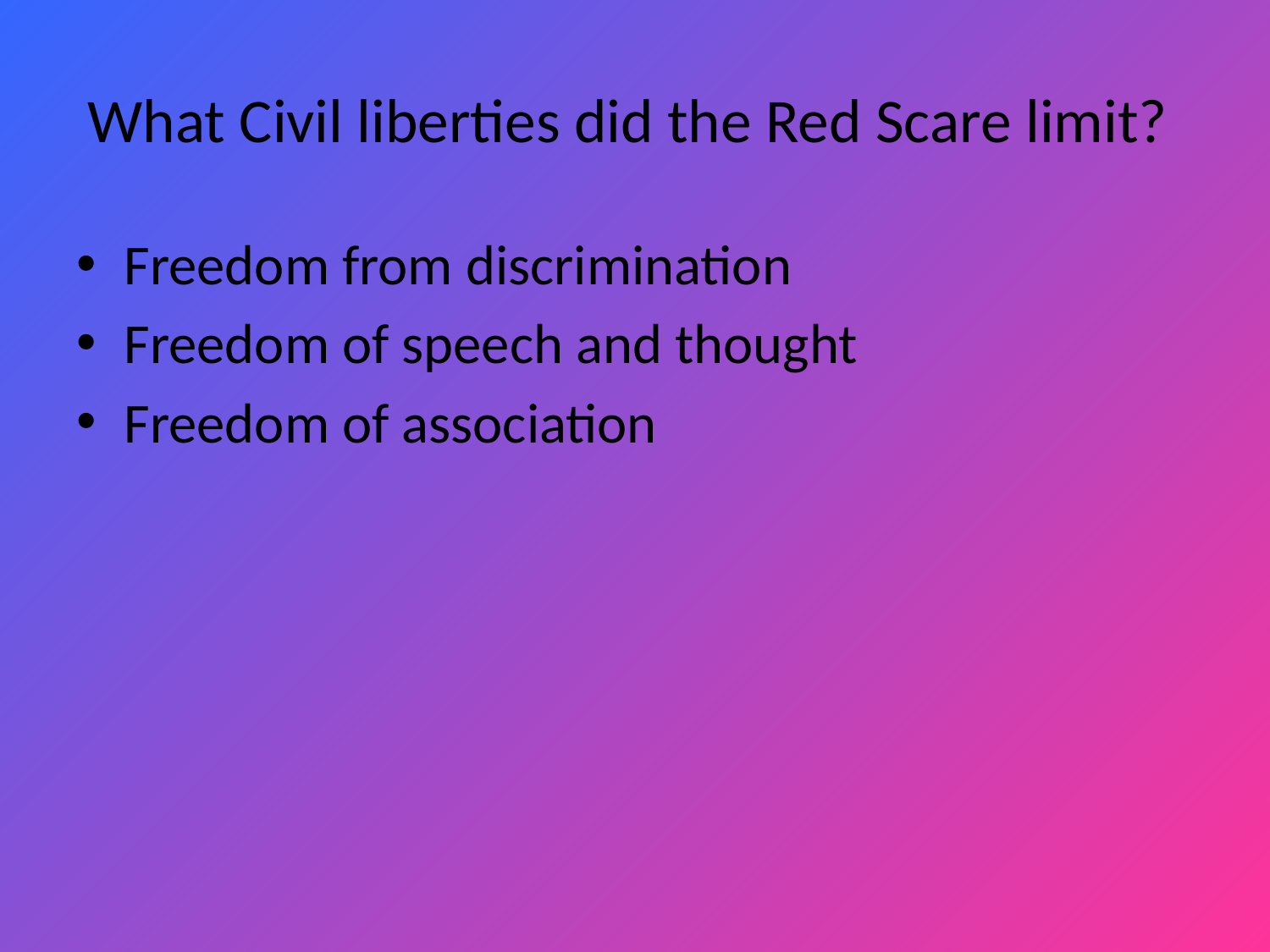

# What Civil liberties did the Red Scare limit?
Freedom from discrimination
Freedom of speech and thought
Freedom of association